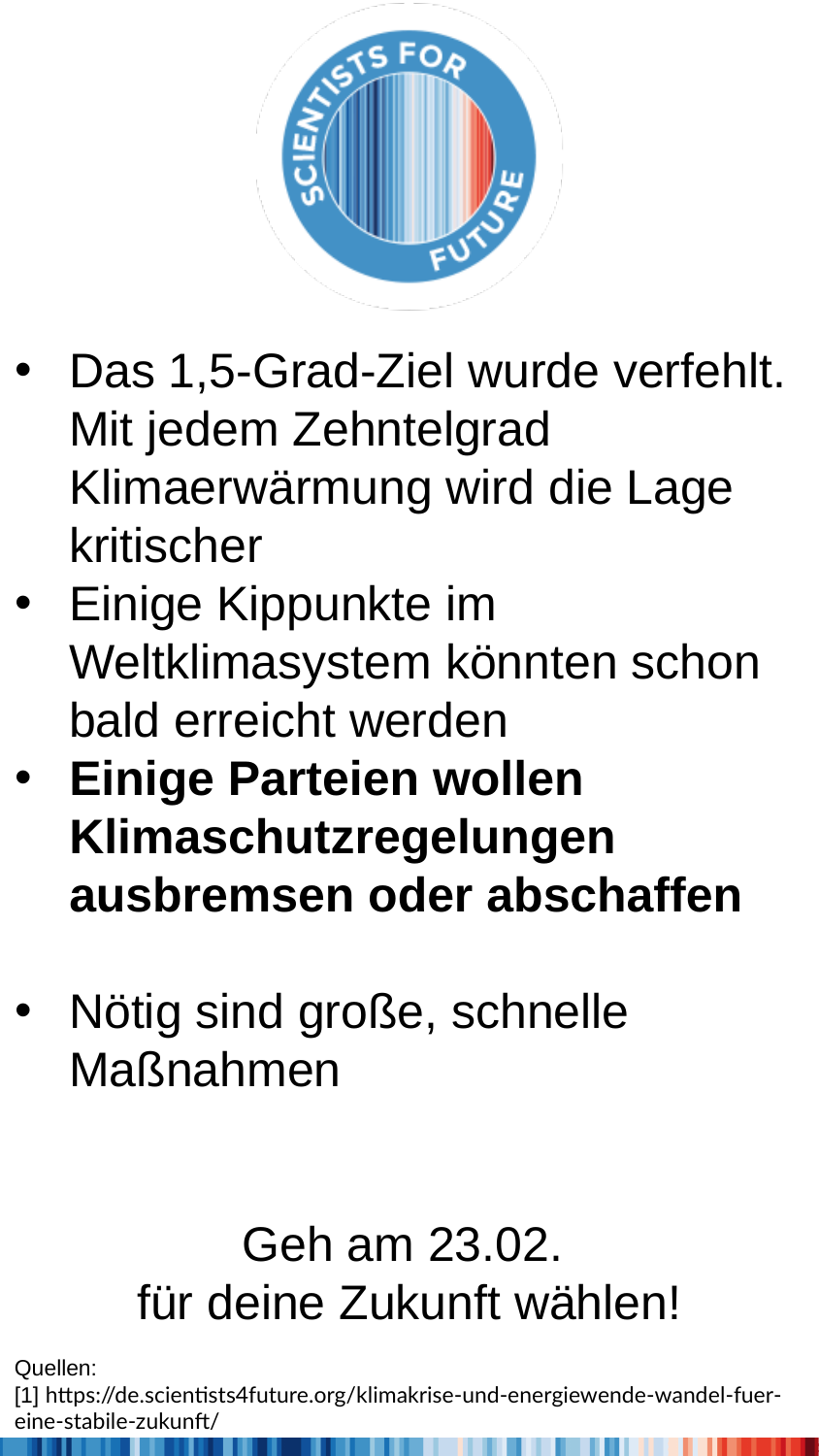

Das 1,5-Grad-Ziel wurde verfehlt. Mit jedem Zehntelgrad Klimaerwärmung wird die Lage kritischer
Einige Kippunkte im Weltklimasystem könnten schon bald erreicht werden
Einige Parteien wollen Klimaschutzregelungen ausbremsen oder abschaffen

Nötig sind große, schnelle Maßnahmen

Geh am 23.02.
für deine Zukunft wählen!
Quellen:
[1] https://de.scientists4future.org/klimakrise-und-energiewende-wandel-fuer-eine-stabile-zukunft/